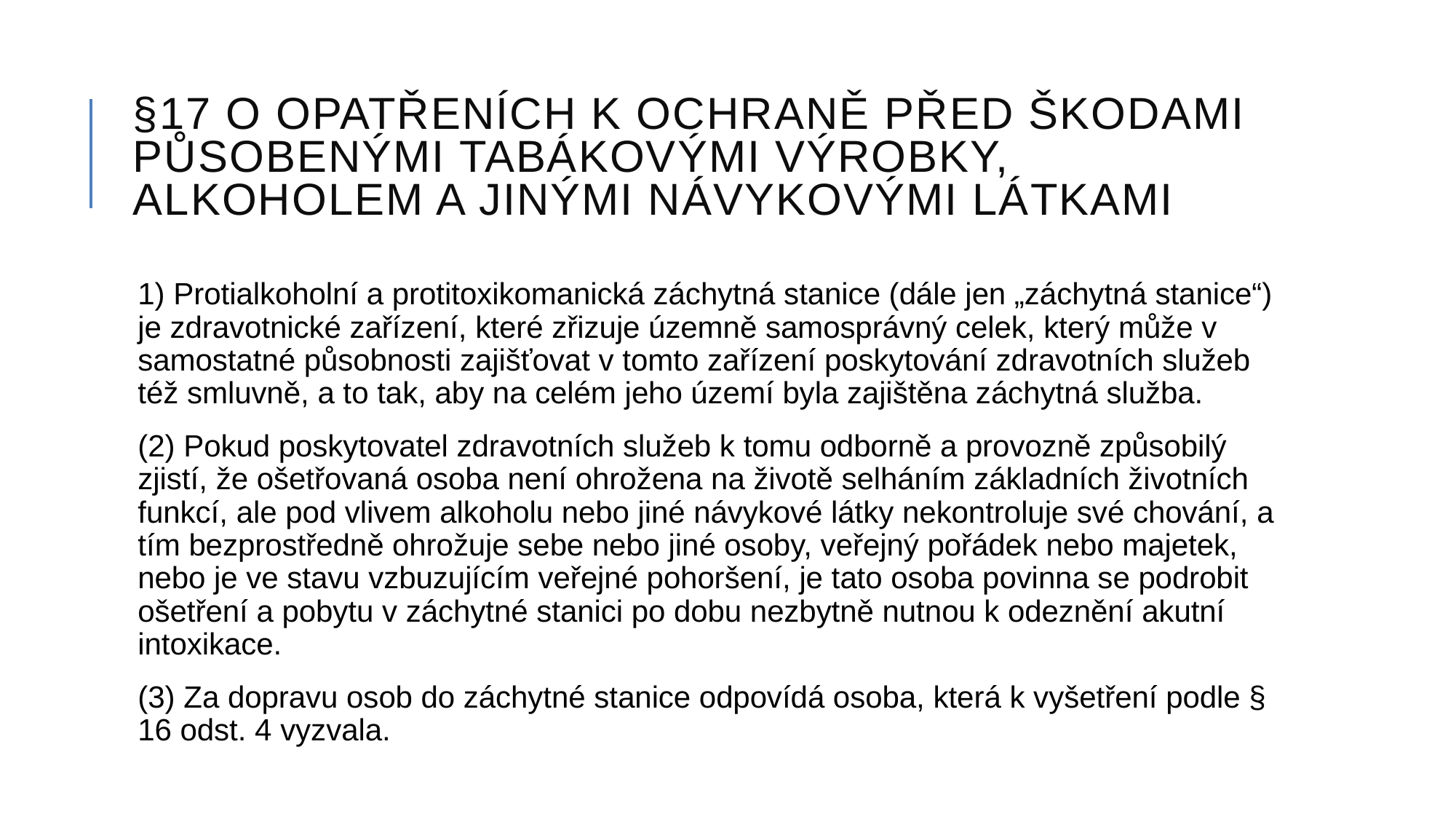

# §17 o opatřeních k ochraně před škodami působenými tabákovými výrobky, alkoholem a jinými návykovými látkami
1) Protialkoholní a protitoxikomanická záchytná stanice (dále jen „záchytná stanice“) je zdravotnické zařízení, které zřizuje územně samosprávný celek, který může v samostatné působnosti zajišťovat v tomto zařízení poskytování zdravotních služeb též smluvně, a to tak, aby na celém jeho území byla zajištěna záchytná služba.
(2) Pokud poskytovatel zdravotních služeb k tomu odborně a provozně způsobilý zjistí, že ošetřovaná osoba není ohrožena na životě selháním základních životních funkcí, ale pod vlivem alkoholu nebo jiné návykové látky nekontroluje své chování, a tím bezprostředně ohrožuje sebe nebo jiné osoby, veřejný pořádek nebo majetek, nebo je ve stavu vzbuzujícím veřejné pohoršení, je tato osoba povinna se podrobit ošetření a pobytu v záchytné stanici po dobu nezbytně nutnou k odeznění akutní intoxikace.
(3) Za dopravu osob do záchytné stanice odpovídá osoba, která k vyšetření podle § 16 odst. 4 vyzvala.